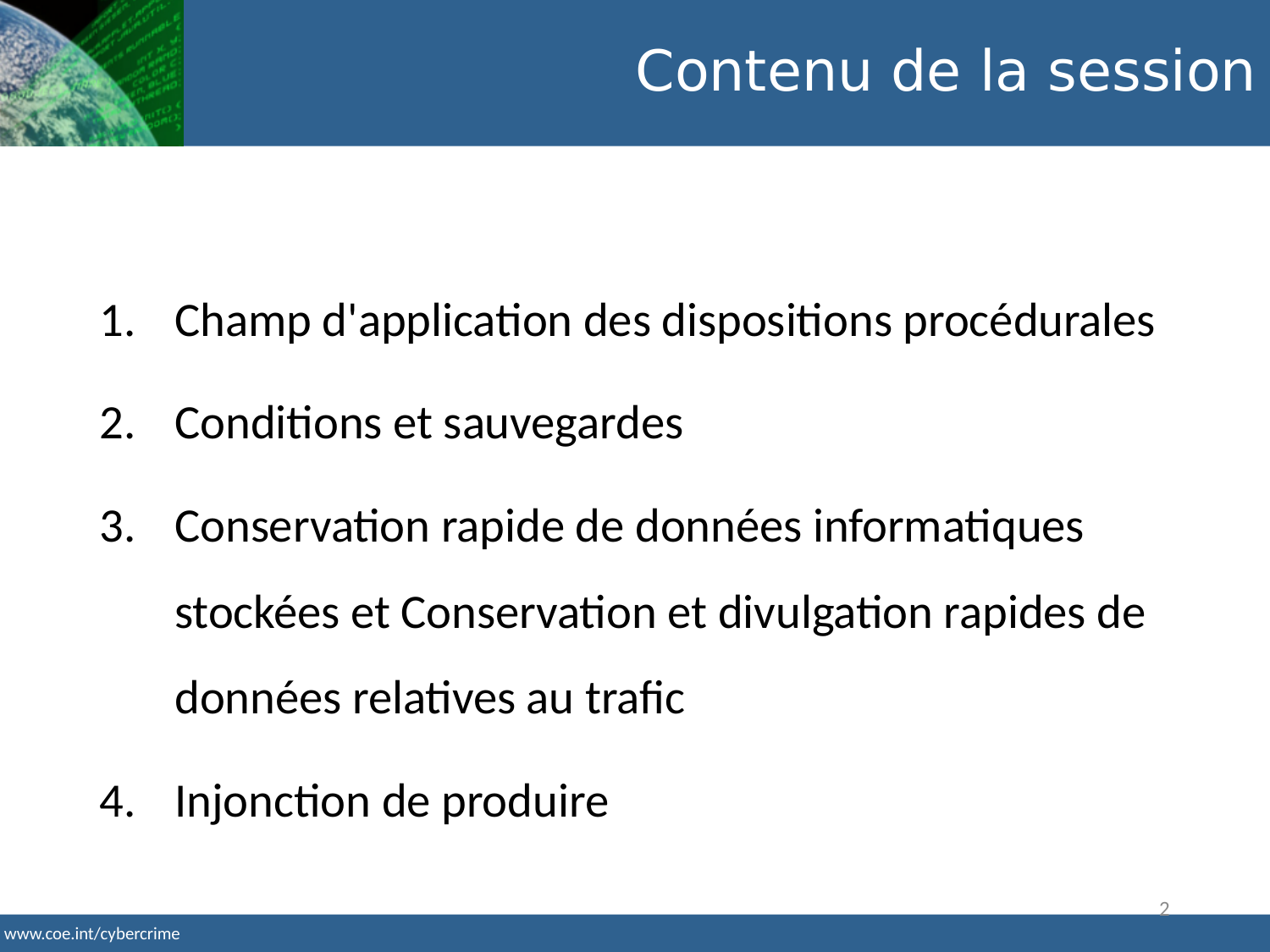

Contenu de la session
Champ d'application des dispositions procédurales
Conditions et sauvegardes
Conservation rapide de données informatiques stockées et Conservation et divulgation rapides de données relatives au trafic
Injonction de produire
2